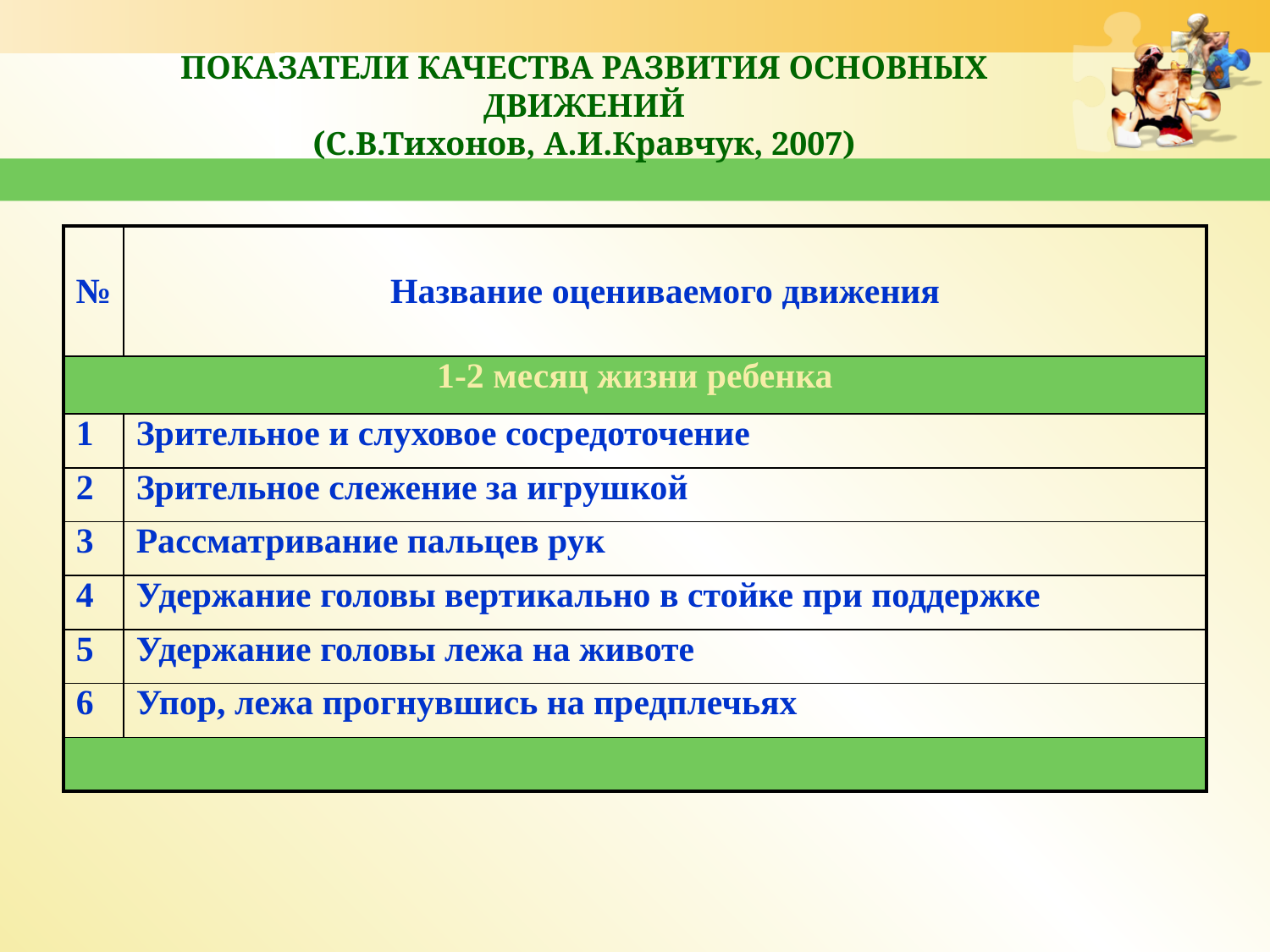

# ПОКАЗАТЕЛИ КАЧЕСТВА РАЗВИТИЯ ОСНОВНЫХ ДВИЖЕНИЙ (С.В.Тихонов, А.И.Кравчук, 2007)
| № | Название оцениваемого движения |
| --- | --- |
| 1-2 месяц жизни ребенка |  |
| 1 | Зрительное и слуховое сосредоточение |
| 2 | Зрительное слежение за игрушкой |
| 3 | Рассматривание пальцев рук |
| 4 | Удержание головы вертикально в стойке при поддержке |
| 5 | Удержание головы лежа на животе |
| 6 | Упор, лежа прогнувшись на предплечьях |
|  |  |